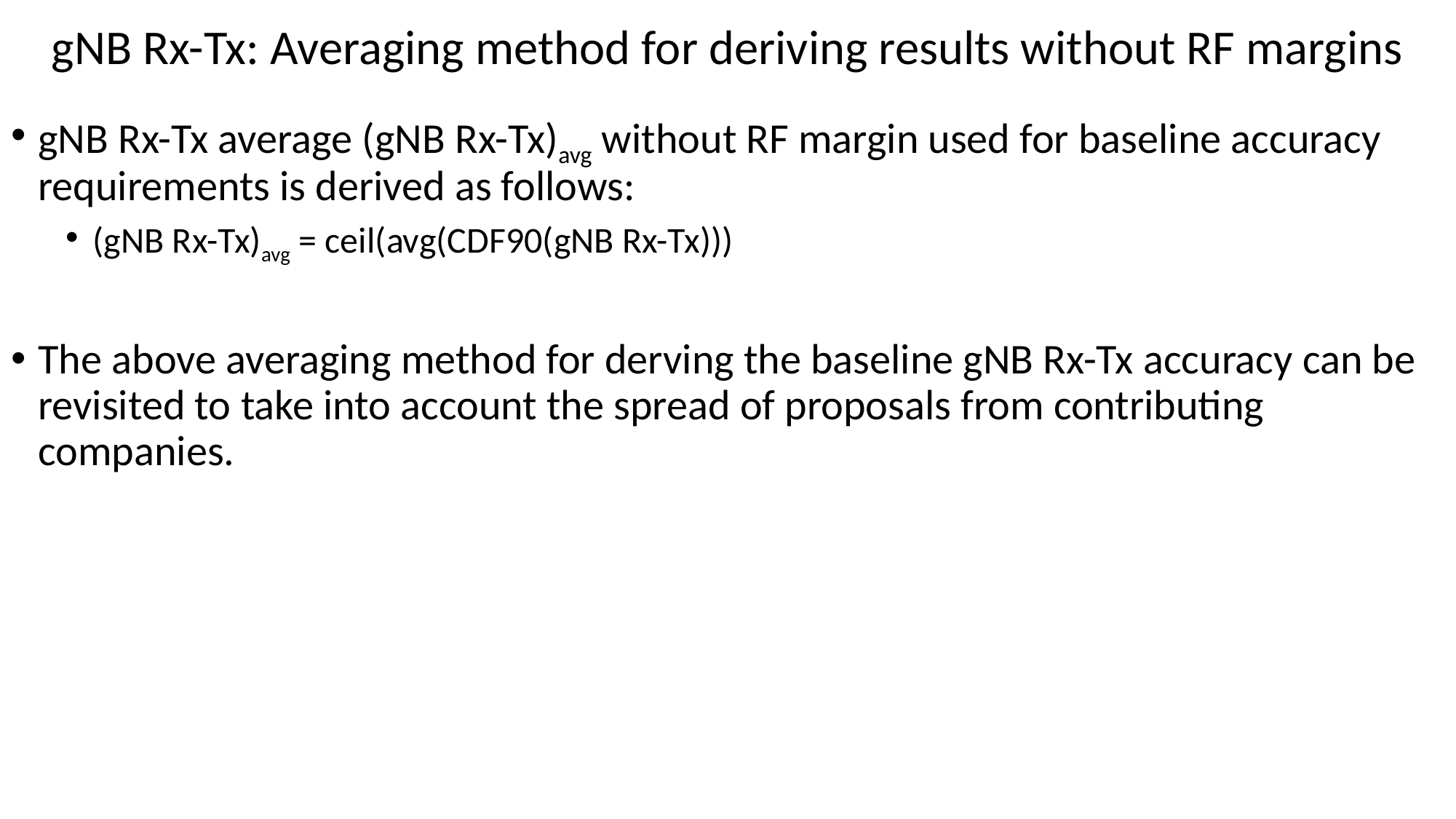

# gNB Rx-Tx: Averaging method for deriving results without RF margins
gNB Rx-Tx average (gNB Rx-Tx)avg without RF margin used for baseline accuracy requirements is derived as follows:
(gNB Rx-Tx)avg = ceil(avg(CDF90(gNB Rx-Tx)))

The above averaging method for derving the baseline gNB Rx-Tx accuracy can be revisited to take into account the spread of proposals from contributing companies.